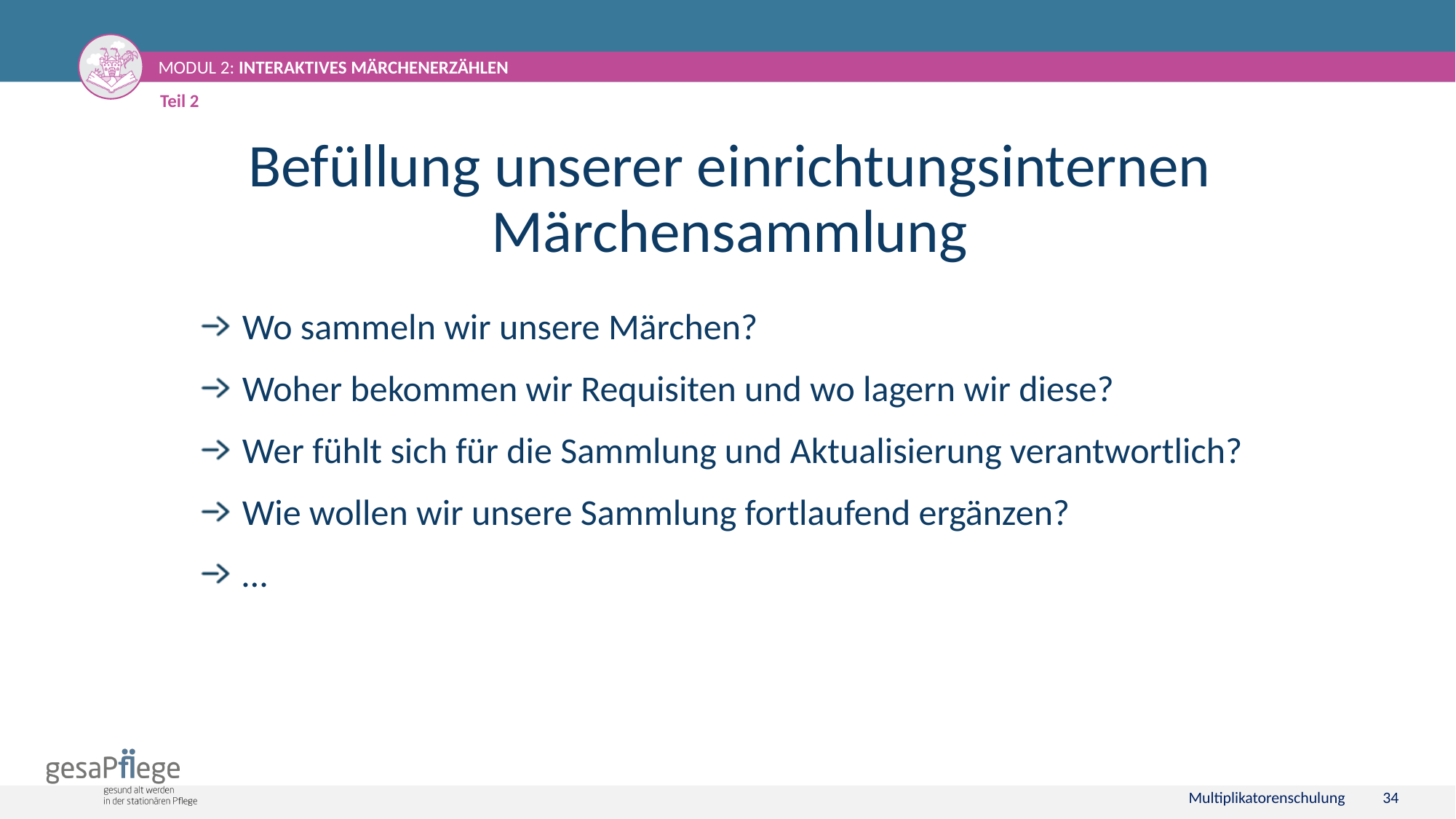

Teil 2
# Befüllung unserer einrichtungsinternen Märchensammlung
Wo sammeln wir unsere Märchen?
Woher bekommen wir Requisiten und wo lagern wir diese?
Wer fühlt sich für die Sammlung und Aktualisierung verantwortlich?
Wie wollen wir unsere Sammlung fortlaufend ergänzen?
…
Multiplikatorenschulung
34